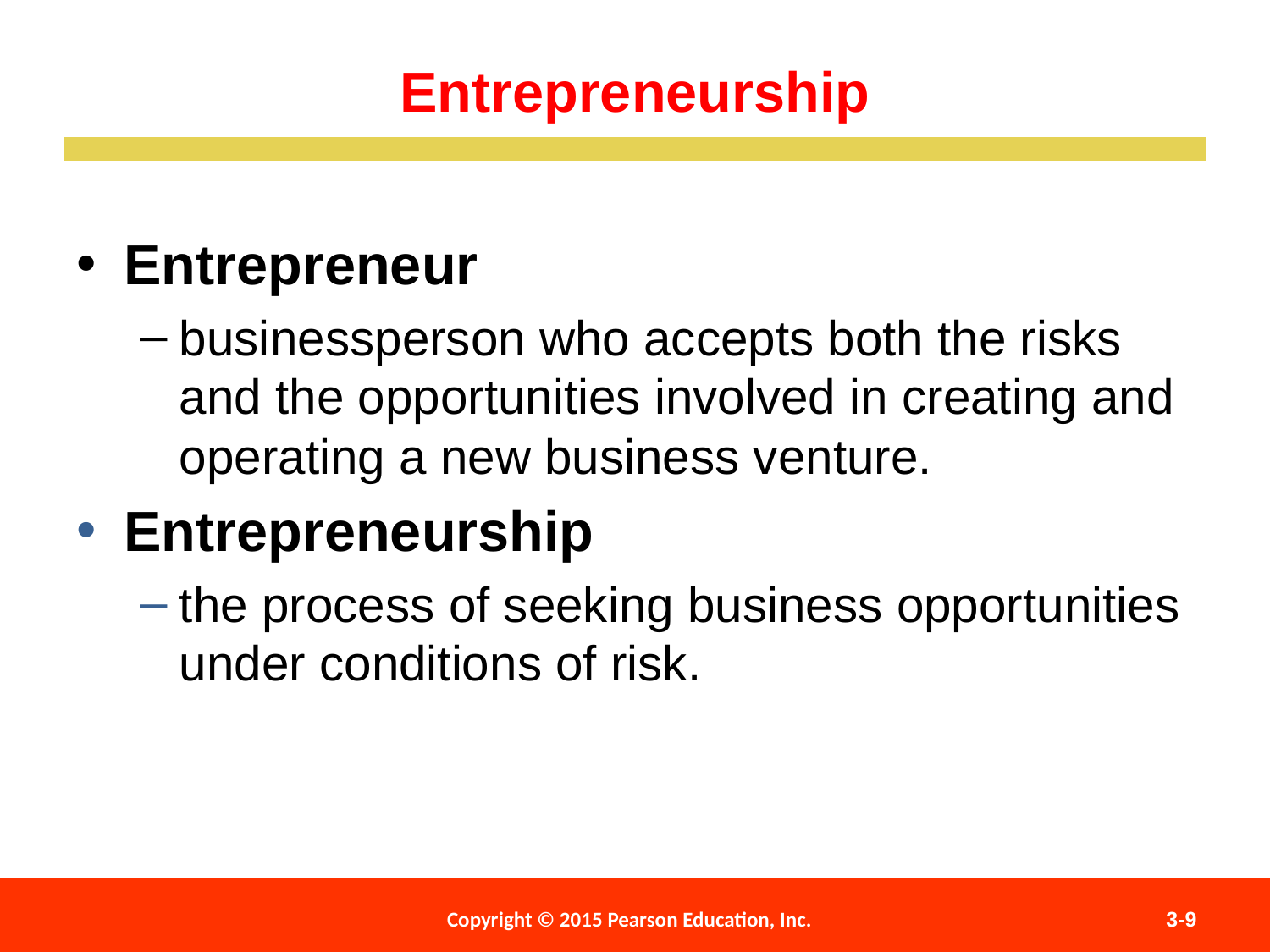

Entrepreneurship
Entrepreneur
businessperson who accepts both the risks and the opportunities involved in creating and operating a new business venture.
Entrepreneurship
the process of seeking business opportunities under conditions of risk.